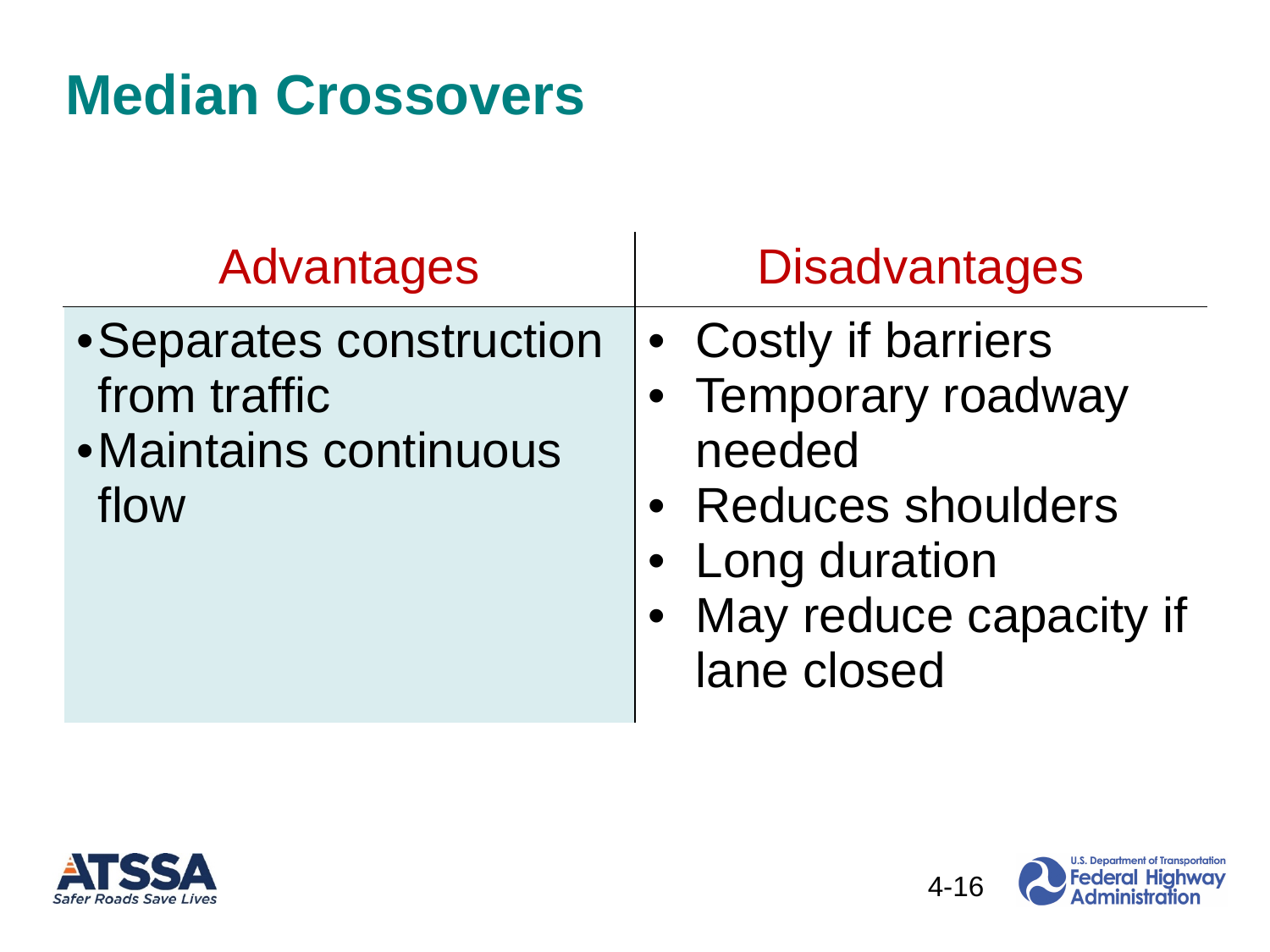

# Median Crossovers
| Advantages | Disadvantages |
| --- | --- |
| Separates construction from traffic Maintains continuous flow | Costly if barriers Temporary roadway needed Reduces shoulders Long duration May reduce capacity if lane closed |